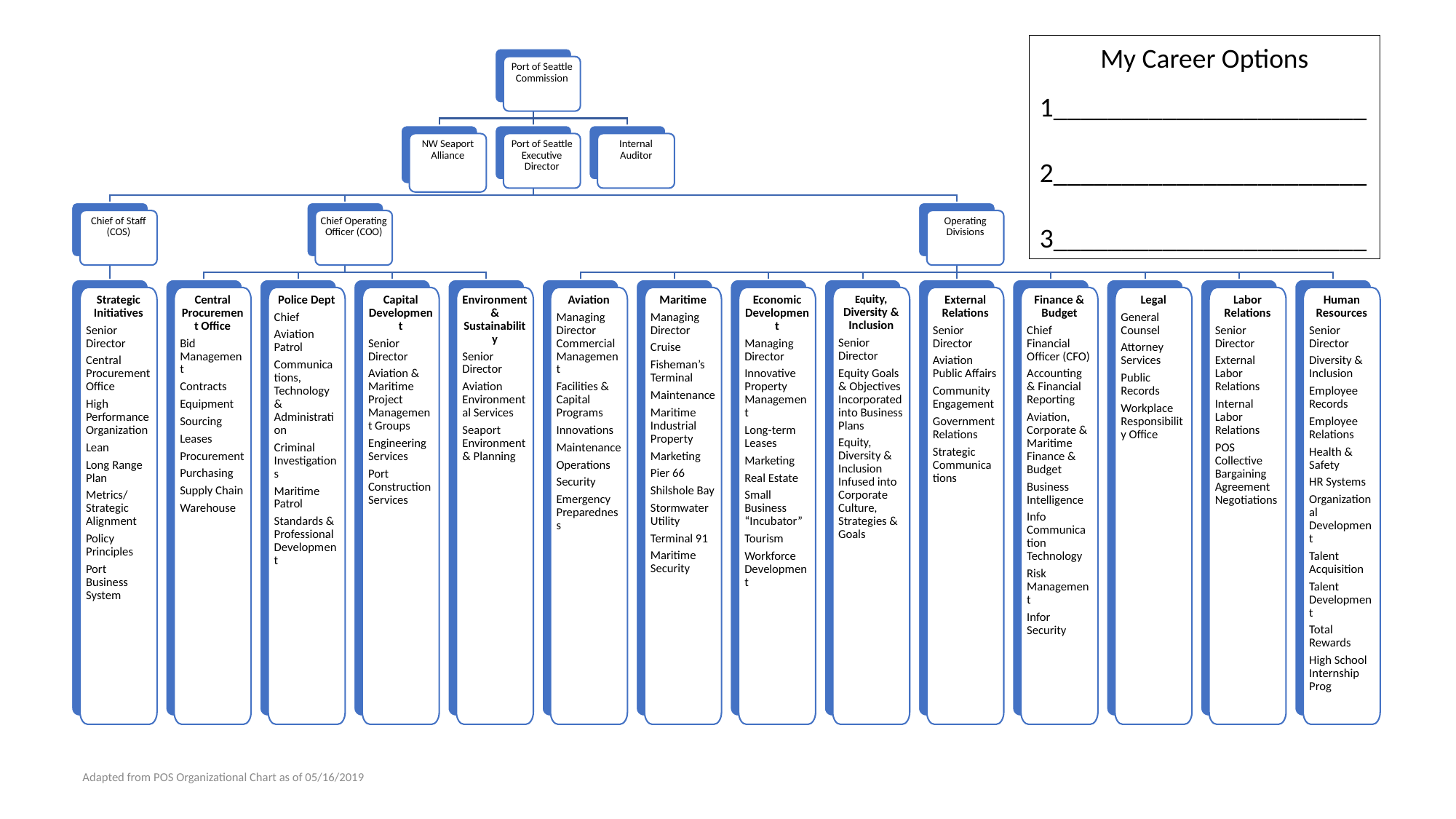

My Career Options

1_______________________

2_______________________

3_______________________

Port of Seattle Commission

NW Seaport Alliance
Port of Seattle Executive Director
Internal Auditor

Chief of Staff (COS)
Chief Operating Officer (COO)
Operating Divisions

Strategic Initiatives
Senior Director
Central Procurement Office
High Performance Organization
Lean
Long Range Plan
Metrics/Strategic Alignment
Policy Principles
Port Business System
Central Procurement Office
Bid Management
Contracts
Equipment
Sourcing
Leases
Procurement
Purchasing
Supply Chain
Warehouse
Police Dept
Chief
Aviation Patrol
Communications, Technology & Administration
Criminal Investigations
Maritime Patrol
Standards & Professional Development
Capital Development
Senior Director
Aviation & Maritime Project Management Groups
Engineering Services
Port Construction Services
Environment & Sustainability
Senior Director
Aviation Environmental Services
Seaport Environment & Planning
Aviation
Managing Director Commercial Management
Facilities & Capital Programs
Innovations
Maintenance
Operations
Security
Emergency Preparedness
Maritime
Managing Director
Cruise
Fisheman’s Terminal
Maintenance
Maritime Industrial Property
Marketing
Pier 66
Shilshole Bay
Stormwater Utility
Terminal 91
Maritime Security

Economic Development
Managing Director
Innovative Property Management
Long-term Leases
Marketing
Real Estate
Small Business “Incubator”
Tourism
Workforce Development
Equity, Diversity & Inclusion
Senior Director
Equity Goals & Objectives Incorporated into Business Plans
Equity, Diversity & Inclusion Infused into Corporate Culture, Strategies & Goals
External Relations
Senior Director
Aviation Public Affairs
Community Engagement
Government Relations
Strategic Communications
Finance & Budget
Chief Financial Officer (CFO)
Accounting & Financial Reporting
Aviation, Corporate & Maritime Finance & Budget
Business Intelligence
Info Communication Technology
Risk Management
Infor Security
Legal
General Counsel
Attorney Services
Public Records
Workplace Responsibility Office
Labor Relations
Senior Director
External Labor Relations
Internal Labor Relations
POS Collective Bargaining Agreement Negotiations
Human Resources
Senior Director
Diversity & Inclusion
Employee Records
Employee Relations
Health & Safety
HR Systems
Organizational Development
Talent Acquisition
Talent Development
Total Rewards
High School Internship Prog
Adapted from POS Organizational Chart as of 05/16/2019